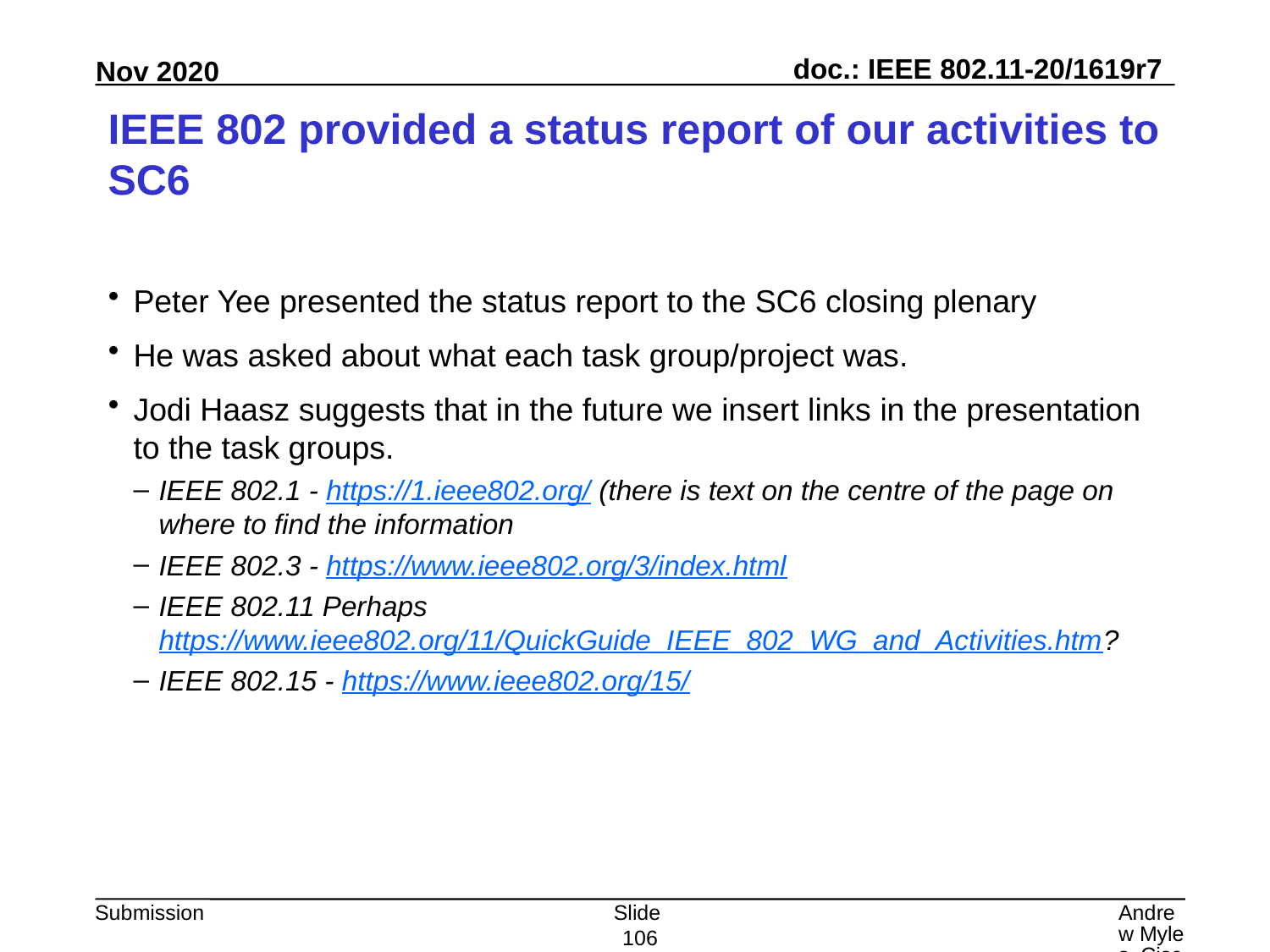

# IEEE 802 provided a status report of our activities to SC6
Peter Yee presented the status report to the SC6 closing plenary
He was asked about what each task group/project was.
Jodi Haasz suggests that in the future we insert links in the presentation to the task groups.
IEEE 802.1 - https://1.ieee802.org/ (there is text on the centre of the page on where to find the information
IEEE 802.3 - https://www.ieee802.org/3/index.html
IEEE 802.11 Perhaps  https://www.ieee802.org/11/QuickGuide_IEEE_802_WG_and_Activities.htm?
IEEE 802.15 - https://www.ieee802.org/15/

Slide 106
Andrew Myles, Cisco